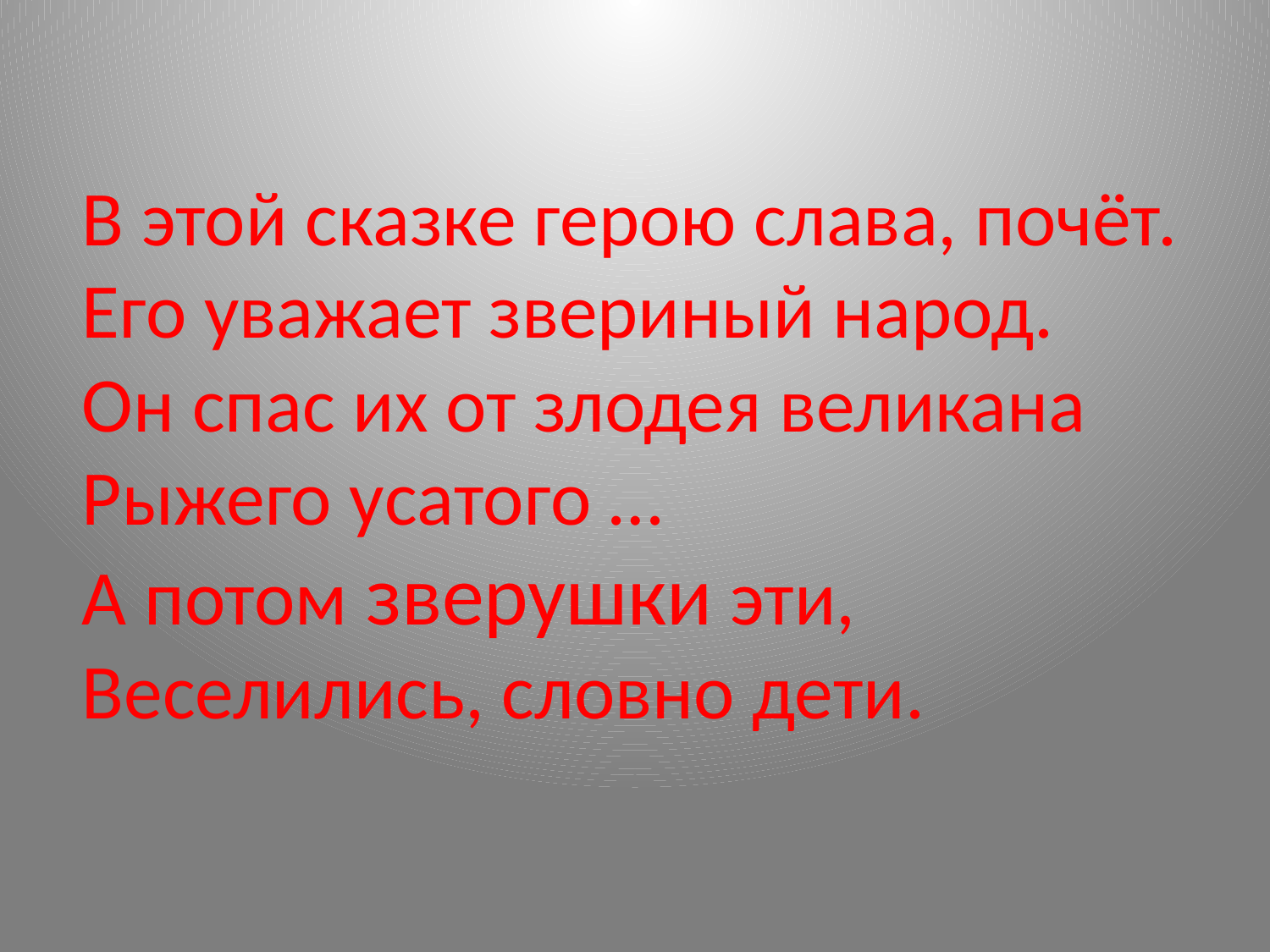

В этой сказке герою слава, почёт.
Его уважает звериный народ.
Он спас их от злодея великана
Рыжего усатого …
А потом зверушки эти,
Веселились, словно дети.